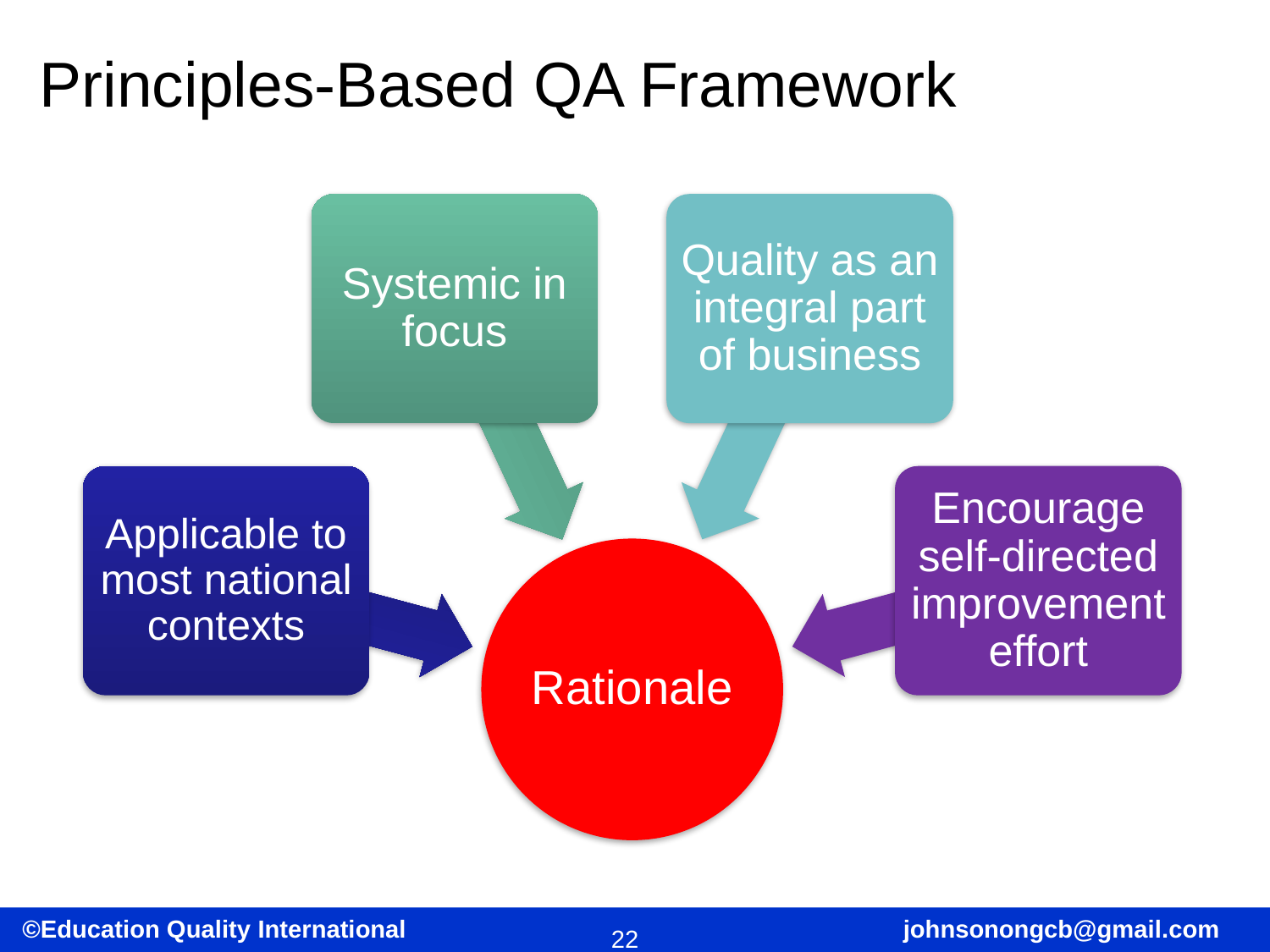

# Principles-Based QA Framework
Systemic in focus
Quality as an integral part of business

Applicable to most national contexts
Encourage self-directed improvement effort
Rationale

22